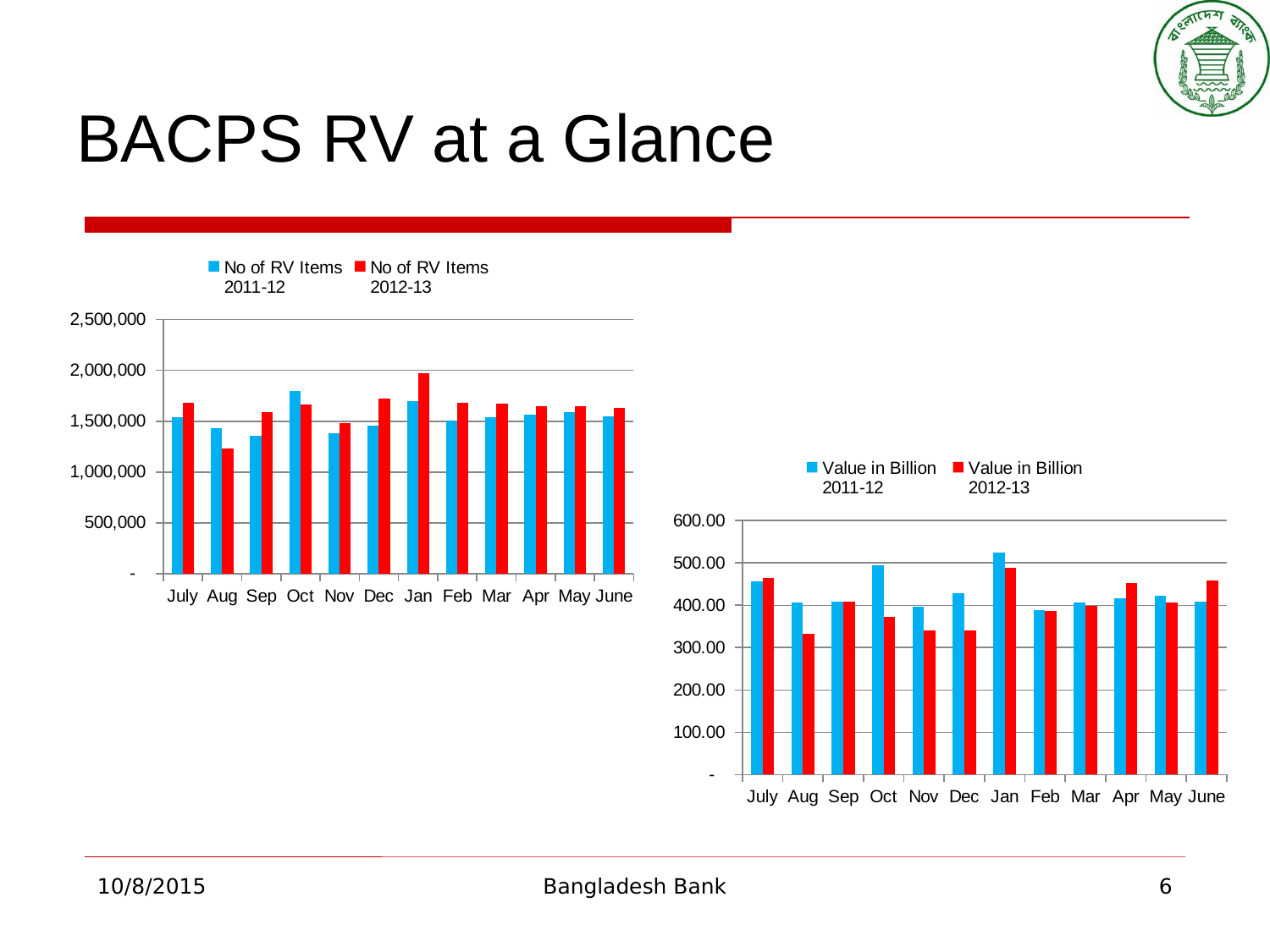

# BACPS RV at a Glance

### Chart

| Category | No of RV Items
2011-12 | No of RV Items
2012-13 |
|---|---|---|
| July | 1538832.0 | 1683442.0 |
| Aug | 1431371.0 | 1228336.0 |
| Sep | 1351618.0 | 1591302.0 |
| Oct | 1798598.0 | 1665956.0 |
| Nov | 1383006.0 | 1483382.0 |
| Dec | 1452730.0 | 1723424.0 |
| Jan | 1702000.0 | 1974766.0 |
| Feb | 1502020.0 | 1683858.0 |
| Mar | 1536681.0 | 1675472.0 |
| Apr | 1566835.0 | 1648090.0 |
| May | 1589973.0 | 1643615.0 |
| June | 1551071.0 | 1627183.0 |

### Chart

| Category | Value in Billion
2011-12 | Value in Billion
2012-13 |
|---|---|---|
| July | 457.28436852762974 | 464.97339194599925 |
| Aug | 406.9144652622296 | 332.6694110840003 |
| Sep | 407.63974240003 | 408.28917999599946 |
| Oct | 494.46611402798925 | 371.82600566699966 |
| Nov | 396.20866660189097 | 341.4560533169996 |
| Dec | 427.8937728948513 | 341.094021651 |
| Jan | 524.5867426243707 | 488.155656596 |
| Feb | 387.9299188926396 | 386.0076314469996 |
| Mar | 406.8326111061797 | 398.534605802 |
| Apr | 416.84329698415996 | 453.2622110699997 |
| May | 422.2487525502196 | 405.79525261799967 |
| June | 408.69090880897 | 457.5066374889995 |
10/8/2015
Bangladesh Bank
6